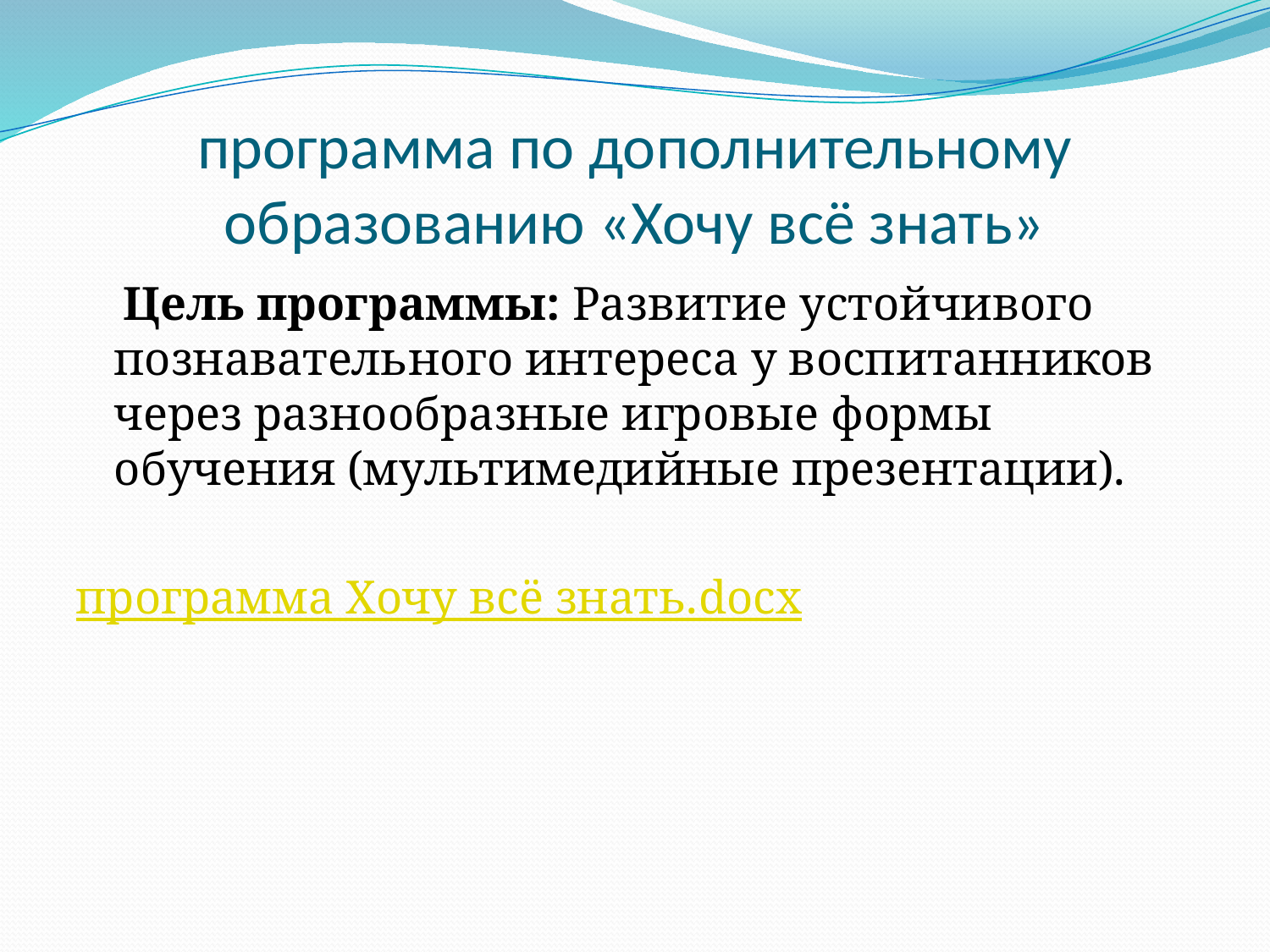

# программа по дополнительному образованию «Хочу всё знать»
    Цель программы: Развитие устойчивого познавательного интереса у воспитанников через разнообразные игровые формы обучения (мультимедийные презентации).

программа Хочу всё знать.docx